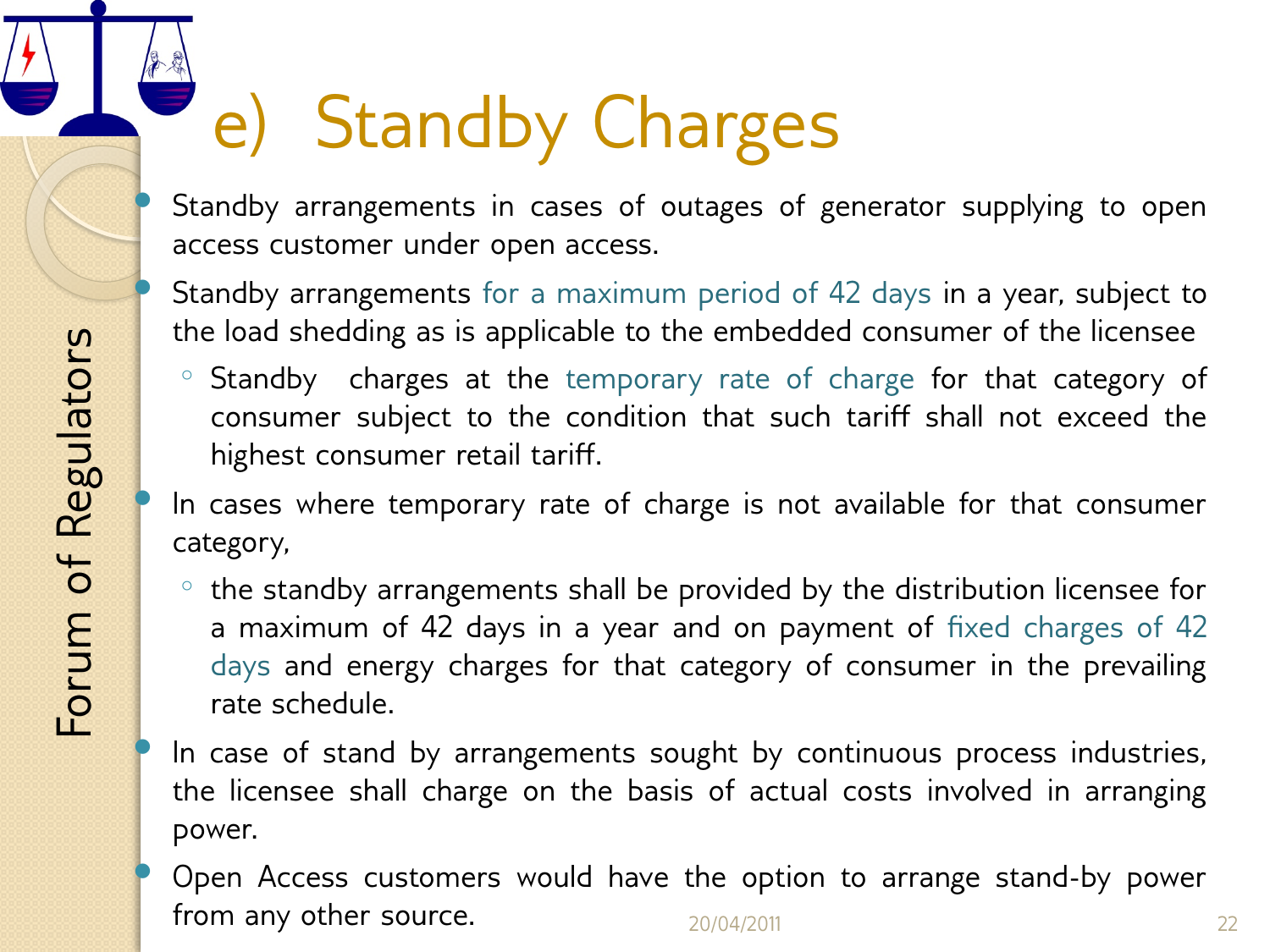

# Standby Charges
Standby arrangements in cases of outages of generator supplying to open access customer under open access.
Standby arrangements for a maximum period of 42 days in a year, subject to the load shedding as is applicable to the embedded consumer of the licensee
Standby  charges at the temporary rate of charge for that category of consumer subject to the condition that such tariff shall not exceed the highest consumer retail tariff.
In cases where temporary rate of charge is not available for that consumer category,
the standby arrangements shall be provided by the distribution licensee for a maximum of 42 days in a year and on payment of fixed charges of 42 days and energy charges for that category of consumer in the prevailing rate schedule.
In case of stand by arrangements sought by continuous process industries, the licensee shall charge on the basis of actual costs involved in arranging power.
Open Access customers would have the option to arrange stand-by power from any other source.

20/04/2011
22